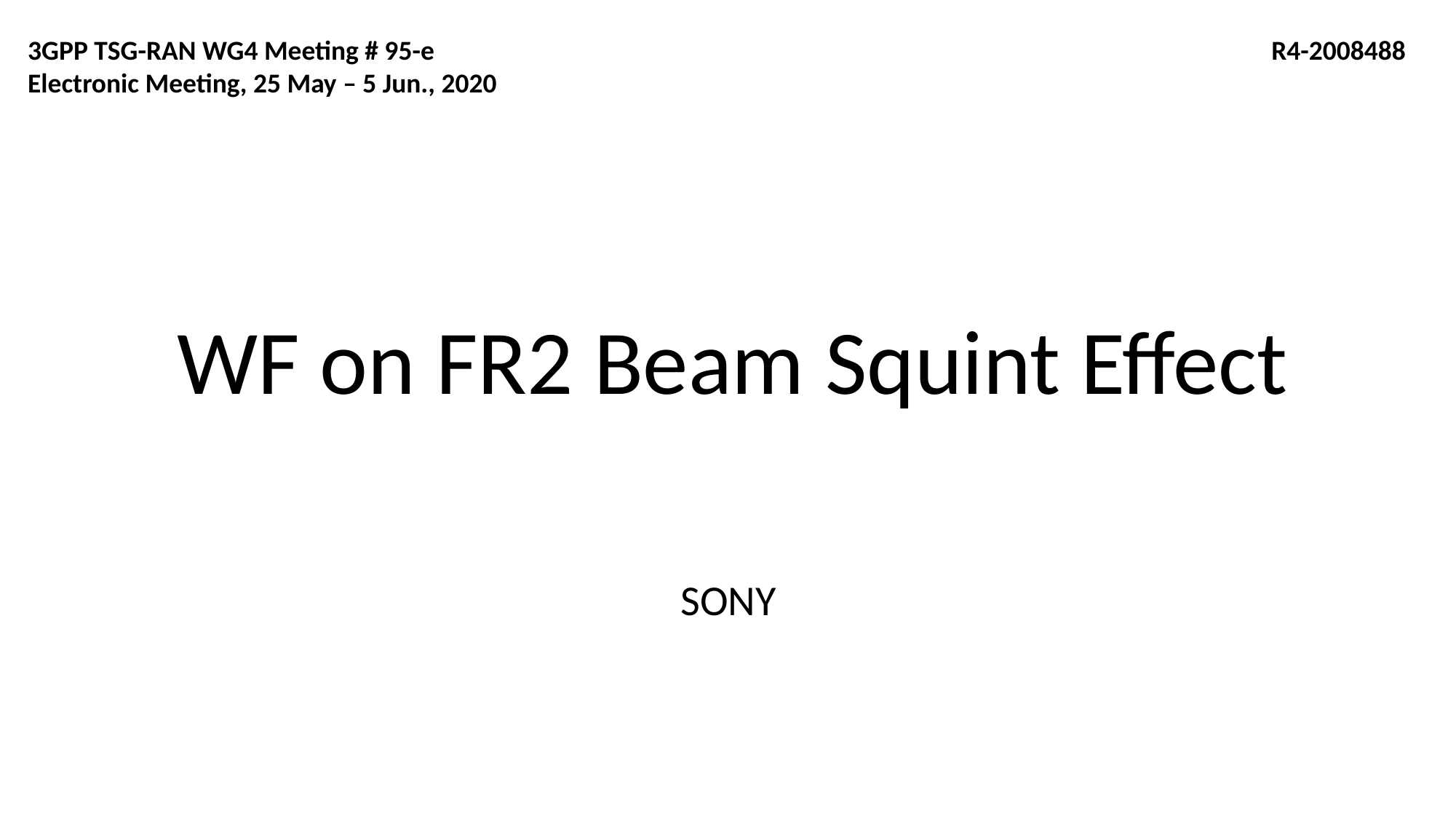

3GPP TSG-RAN WG4 Meeting # 95-e 								       R4-2008488
Electronic Meeting, 25 May – 5 Jun., 2020
# WF on FR2 Beam Squint Effect
SONY